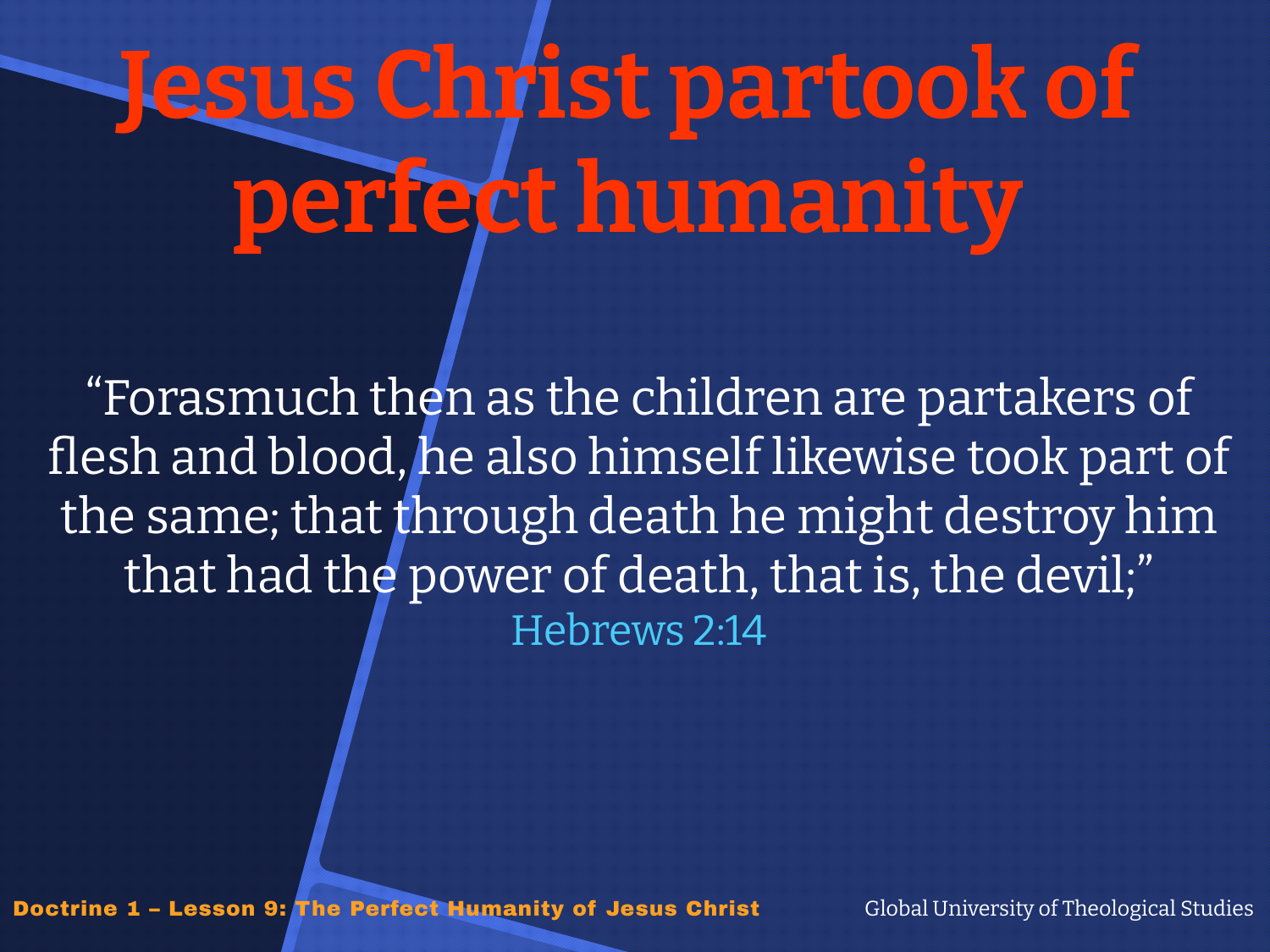

Jesus Christ partook of perfect humanity
“Forasmuch then as the children are partakers of flesh and blood, he also himself likewise took part of the same; that through death he might destroy him that had the power of death, that is, the devil;”
Hebrews 2:14
Doctrine 1 – Lesson 9: The Perfect Humanity of Jesus Christ             Global University of Theological Studies